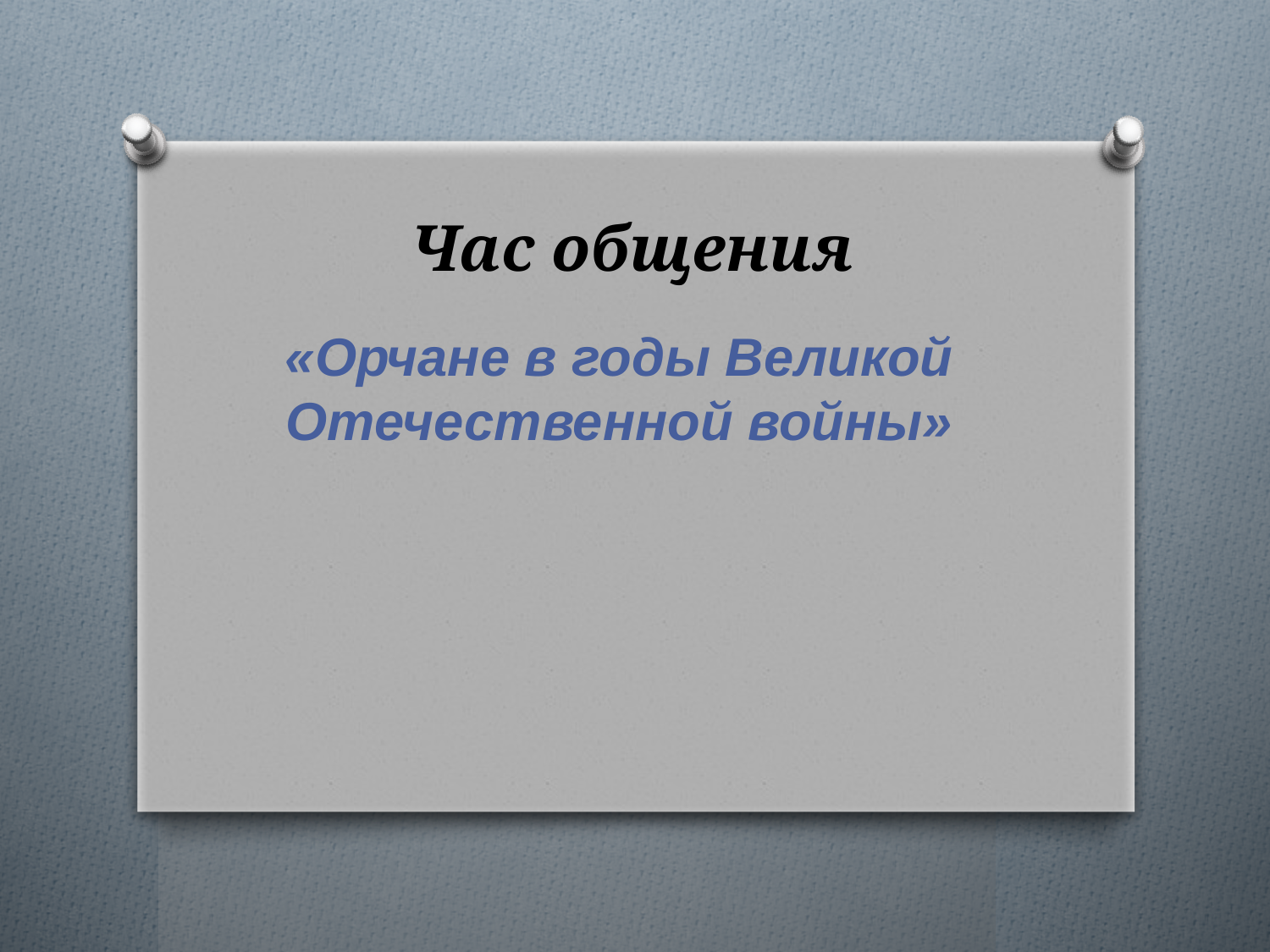

# Час общения
«Орчане в годы Великой Отечественной войны»